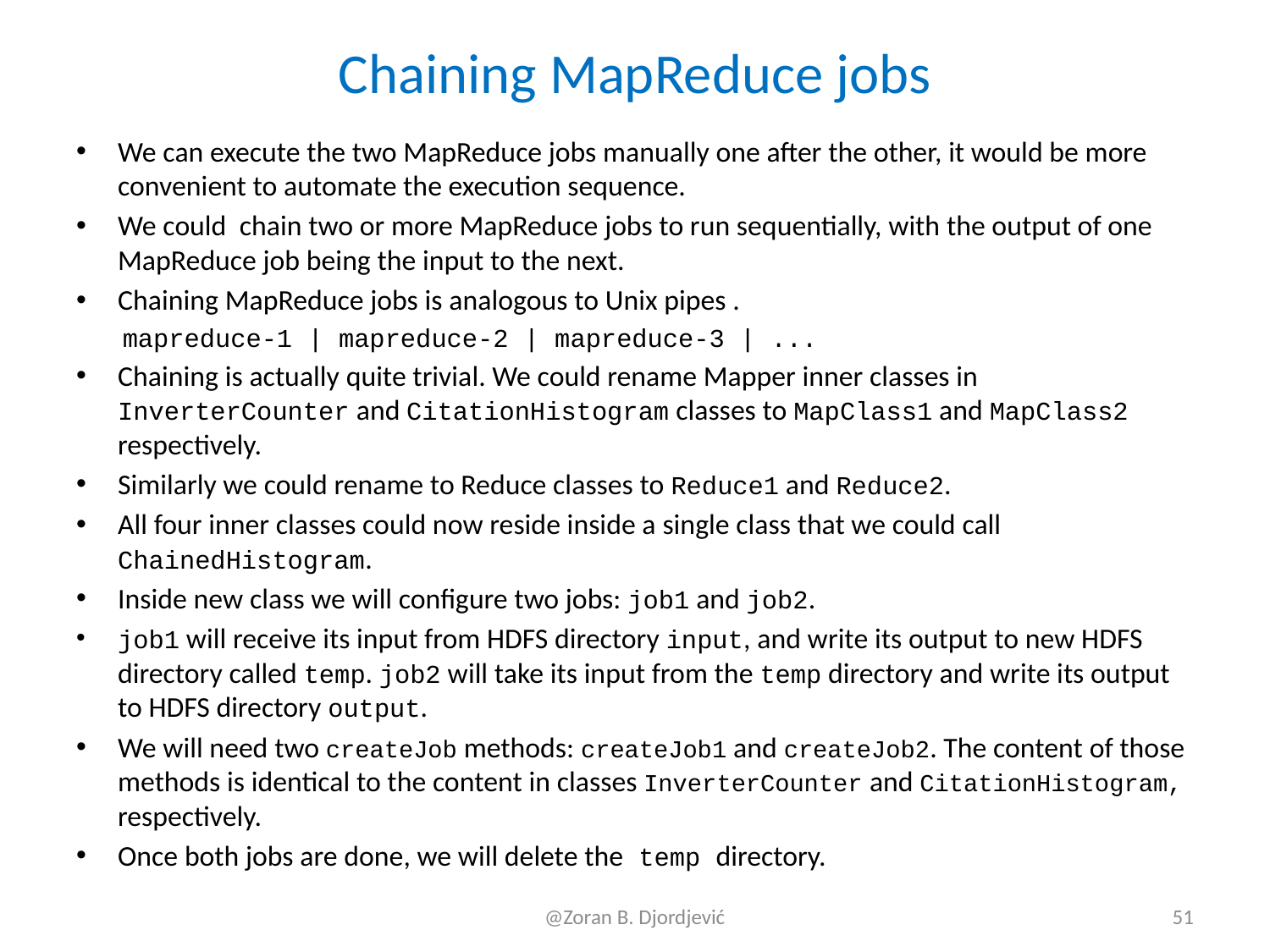

# Chaining MapReduce jobs
We can execute the two MapReduce jobs manually one after the other, it would be more convenient to automate the execution sequence.
We could  chain two or more MapReduce jobs to run sequentially, with the output of one MapReduce job being the input to the next.
Chaining MapReduce jobs is analogous to Unix pipes .
   mapreduce-1 | mapreduce-2 | mapreduce-3 | ...
Chaining is actually quite trivial. We could rename Mapper inner classes in InverterCounter and CitationHistogram classes to MapClass1 and MapClass2 respectively.
Similarly we could rename to Reduce classes to Reduce1 and Reduce2.
All four inner classes could now reside inside a single class that we could call ChainedHistogram.
Inside new class we will configure two jobs: job1 and job2.
job1 will receive its input from HDFS directory input, and write its output to new HDFS directory called temp. job2 will take its input from the temp directory and write its output to HDFS directory output.
We will need two createJob methods: createJob1 and createJob2. The content of those methods is identical to the content in classes InverterCounter and CitationHistogram, respectively.
Once both jobs are done, we will delete the temp directory.

@Zoran B. Djordjević
51